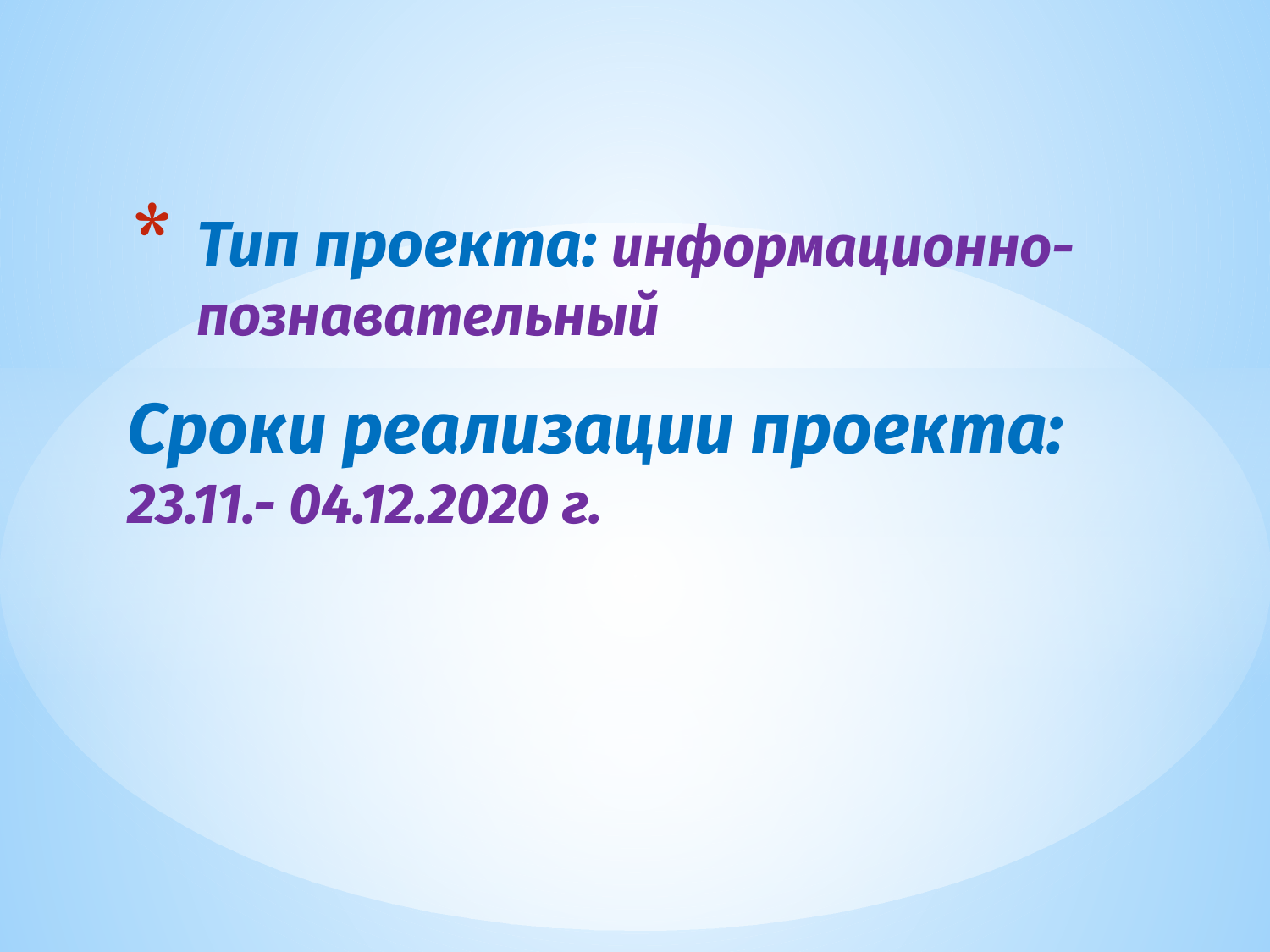

# Тип проекта: информационно-познавательный
Сроки реализации проекта: 23.11.- 04.12.2020 г.